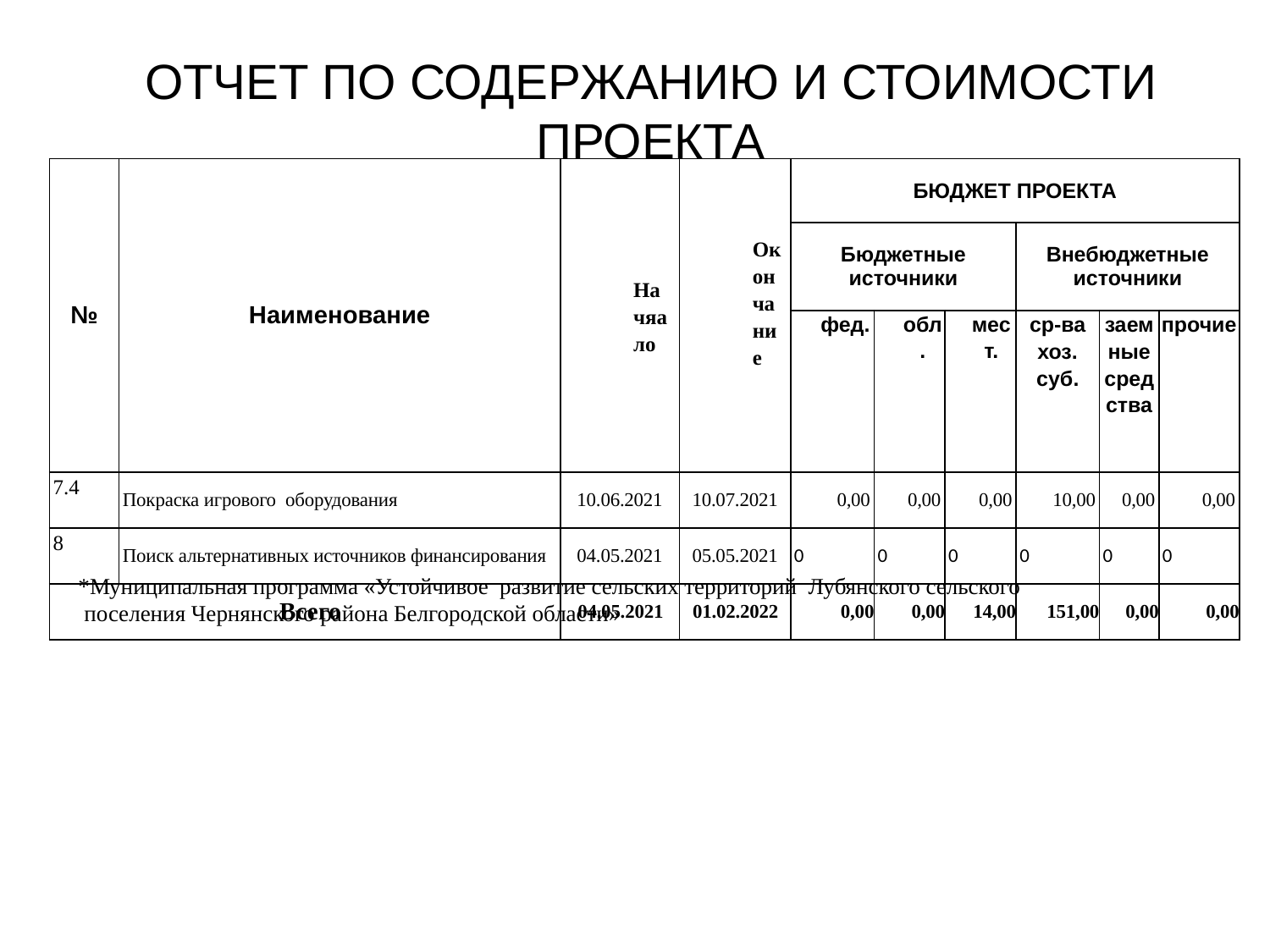

# ОТЧЕТ ПО СОДЕРЖАНИЮ И СТОИМОСТИ ПРОЕКТА
| № | Наименование | Начяало | Окончание | БЮДЖЕТ ПРОЕКТА |  |  |  |  |  |
| --- | --- | --- | --- | --- | --- | --- | --- | --- | --- |
|  |  |  |  | Бюджетные источники |  |  | Внебюджетные источники |  |  |
|  |  |  |  | фед. | обл. | мест. | ср-ва хоз. суб. | заемные средства | прочие |
| 7.4 | Покраска игрового оборудования | 10.06.2021 | 10.07.2021 | 0,00 | 0,00 | 0,00 | 10,00 | 0,00 | 0,00 |
| 8 | Поиск альтернативных источников финансирования | 04.05.2021 | 05.05.2021 | 0 | 0 | 0 | 0 | 0 | 0 |
| Всего |  | 04.05.2021 | 01.02.2022 | 0,00 | 0,00 | 14,00 | 151,00 | 0,00 | 0,00 |
*Муниципальная программа «Устойчивое  развитие сельских территорий  Лубянского сельского
 поселения Чернянского района Белгородской области»